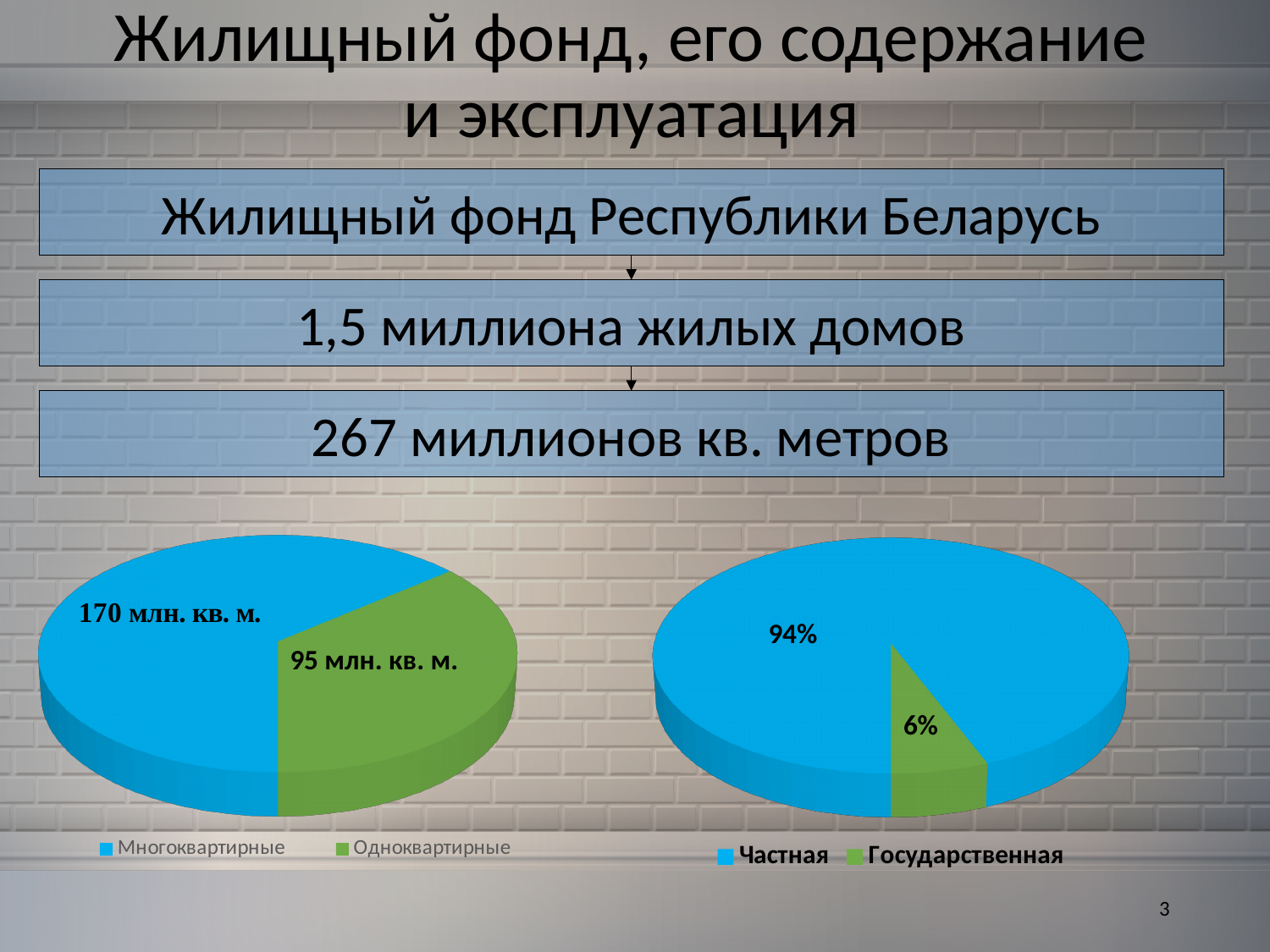

# Жилищный фонд, его содержание и эксплуатация
Жилищный фонд Республики Беларусь
1,5 миллиона жилых домов
267 миллионов кв. метров

[unsupported chart]

[unsupported chart]

94%
95 млн. кв. м.
6%
3